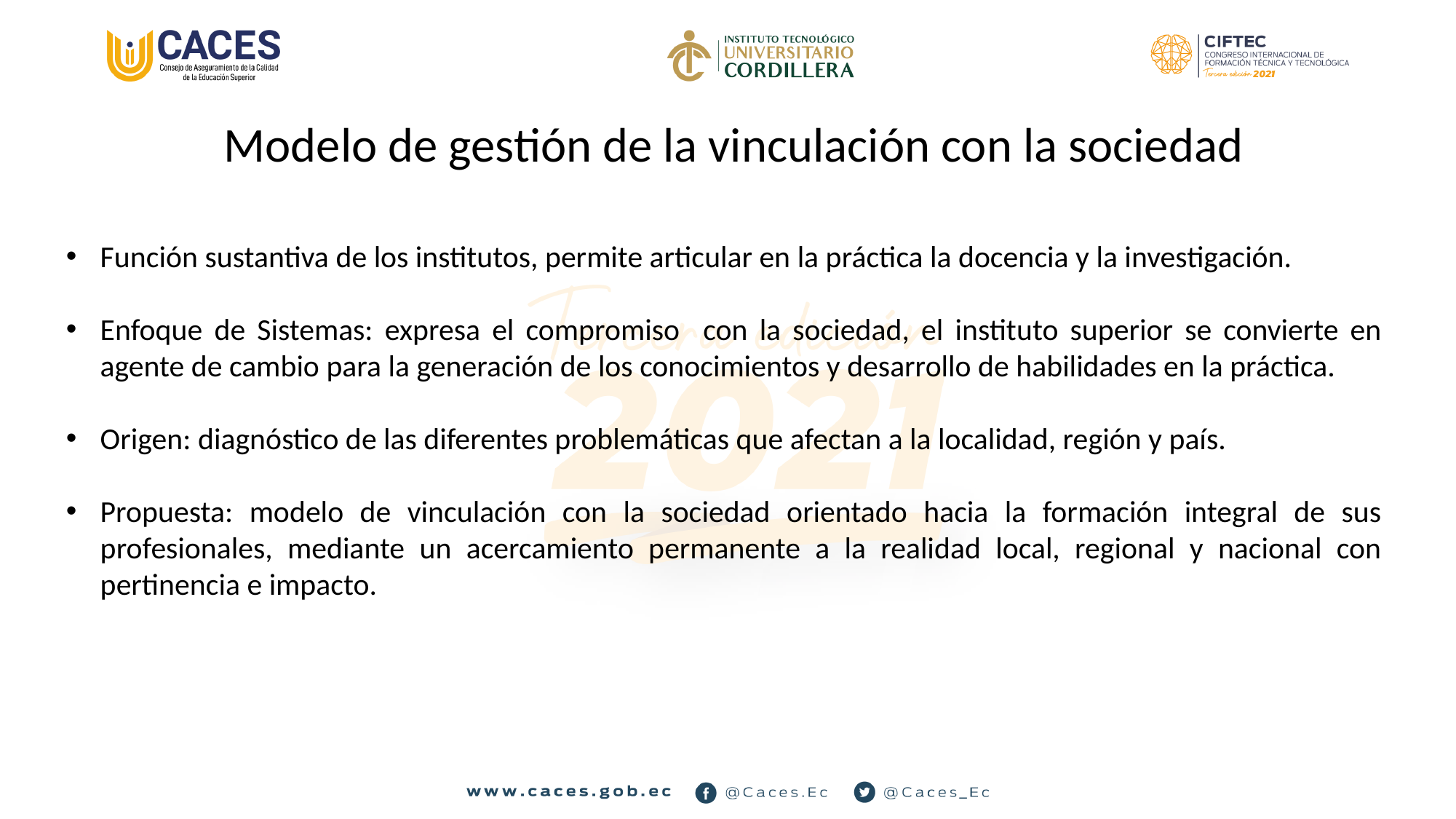

# Modelo de gestión de la vinculación con la sociedad
Función sustantiva de los institutos, permite articular en la práctica la docencia y la investigación.

Enfoque de Sistemas: expresa el compromiso  con la sociedad, el instituto superior se convierte en agente de cambio para la generación de los conocimientos y desarrollo de habilidades en la práctica.

Origen: diagnóstico de las diferentes problemáticas que afectan a la localidad, región y país.

Propuesta: modelo de vinculación con la sociedad orientado hacia la formación integral de sus profesionales, mediante un acercamiento permanente a la realidad local, regional y nacional con pertinencia e impacto.